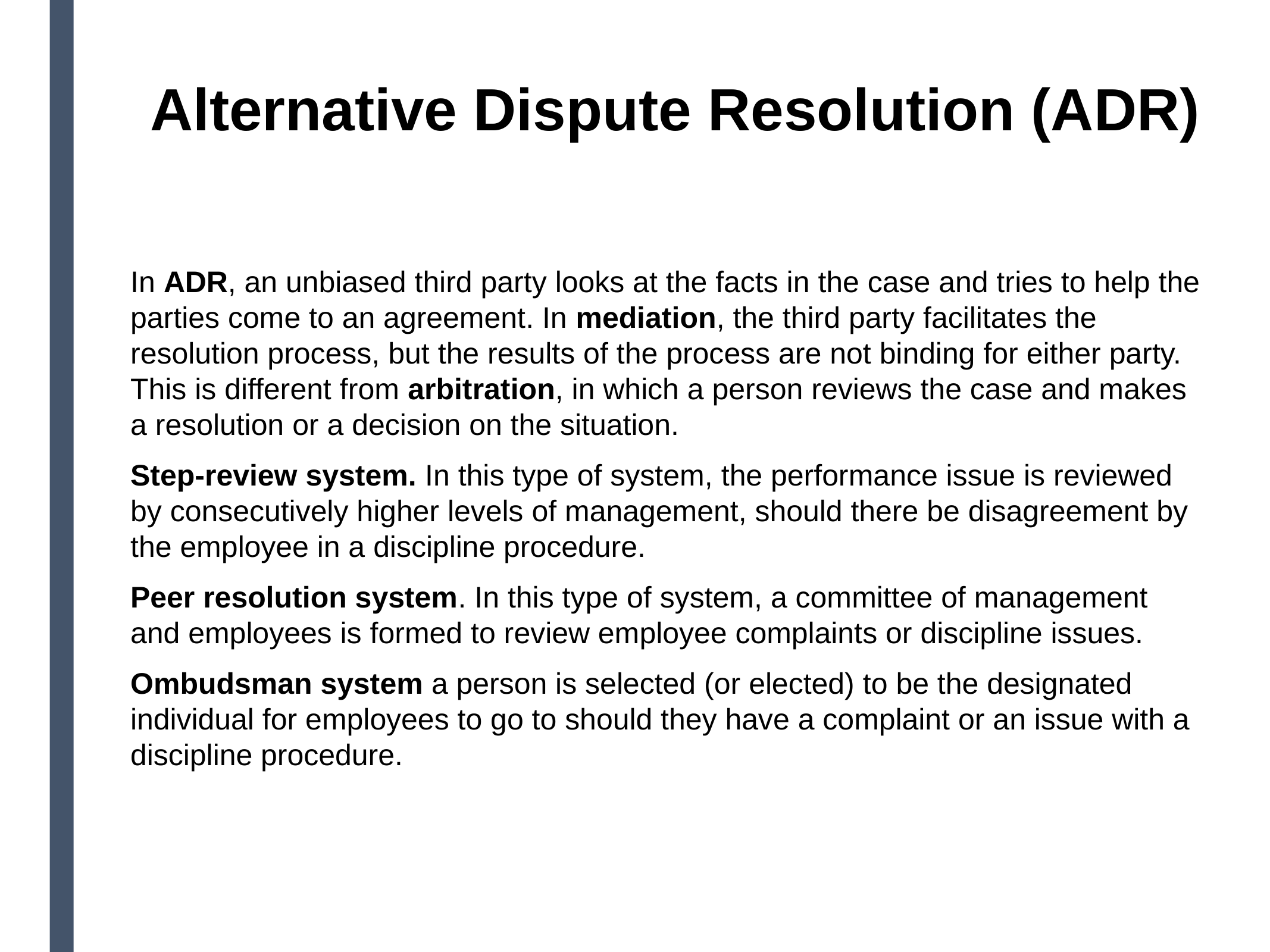

# Alternative Dispute Resolution (ADR)

In ADR, an unbiased third party looks at the facts in the case and tries to help the parties come to an agreement. In mediation, the third party facilitates the resolution process, but the results of the process are not binding for either party. This is different from arbitration, in which a person reviews the case and makes a resolution or a decision on the situation.
Step-review system. In this type of system, the performance issue is reviewed by consecutively higher levels of management, should there be disagreement by the employee in a discipline procedure.
Peer resolution system. In this type of system, a committee of management and employees is formed to review employee complaints or discipline issues.
Ombudsman system a person is selected (or elected) to be the designated individual for employees to go to should they have a complaint or an issue with a discipline procedure.